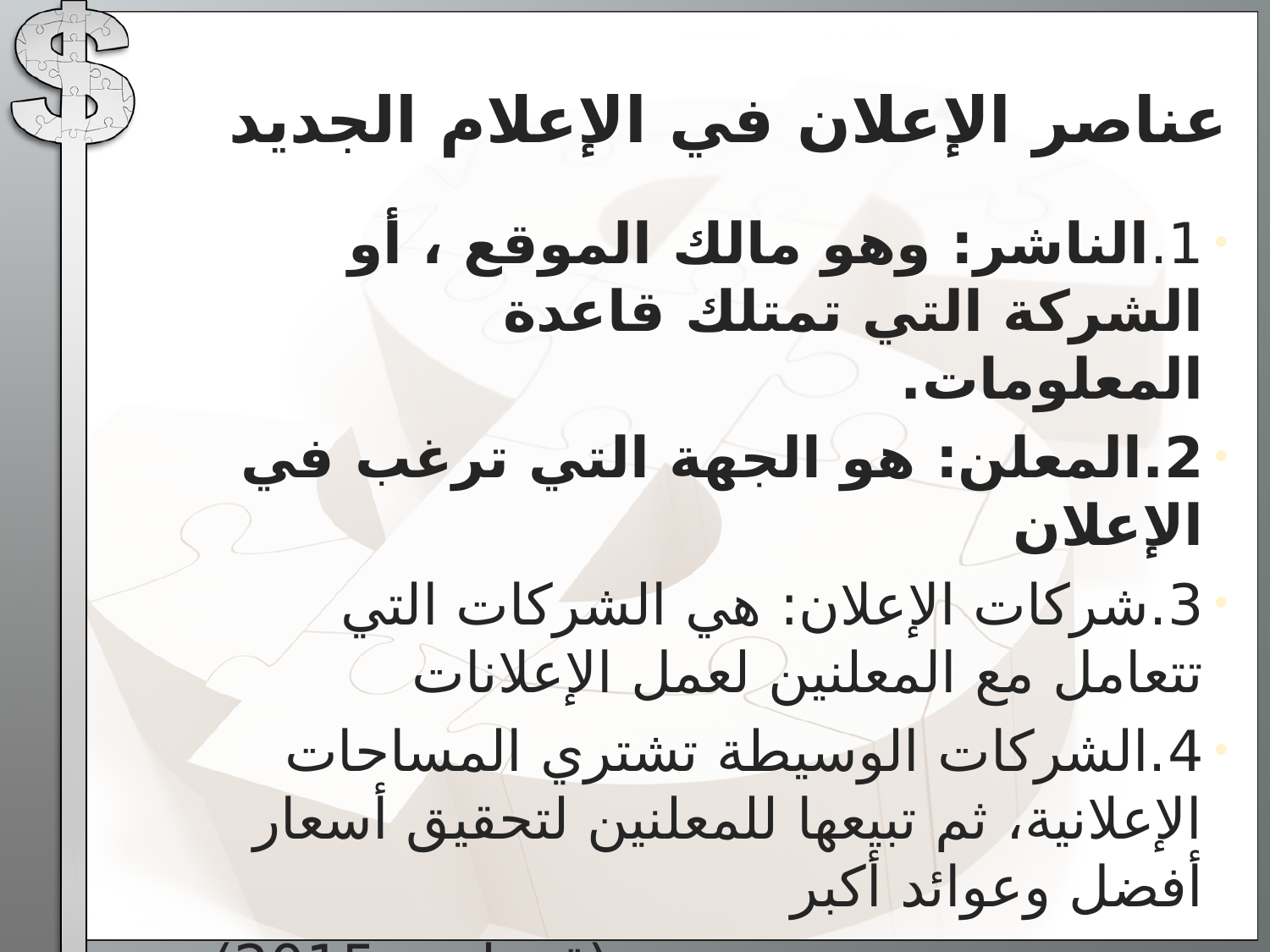

# عناصر الإعلان في الإعلام الجديد
1.الناشر: وهو مالك الموقع ، أو الشركة التي تمتلك قاعدة المعلومات.
2.المعلن: هو الجهة التي ترغب في الإعلان
3.شركات الإعلان: هي الشركات التي تتعامل مع المعلنين لعمل الإعلانات
4.الشركات الوسيطة تشتري المساحات الإعلانية، ثم تبيعها للمعلنين لتحقيق أسعار أفضل وعوائد أكبر
(قنديلجي،2015)